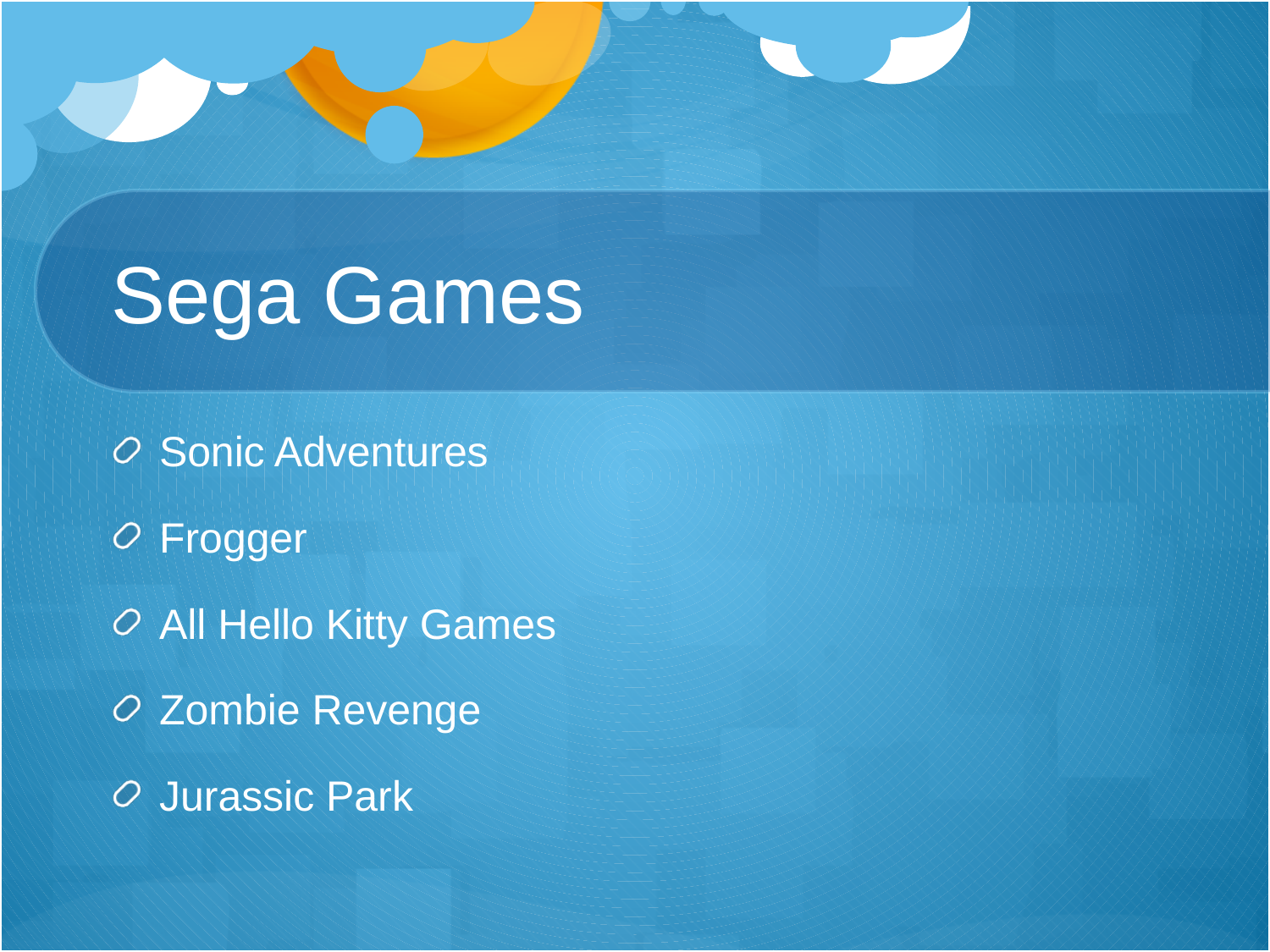

# Sega Games
Sonic Adventures
Frogger
All Hello Kitty Games
Zombie Revenge
Jurassic Park